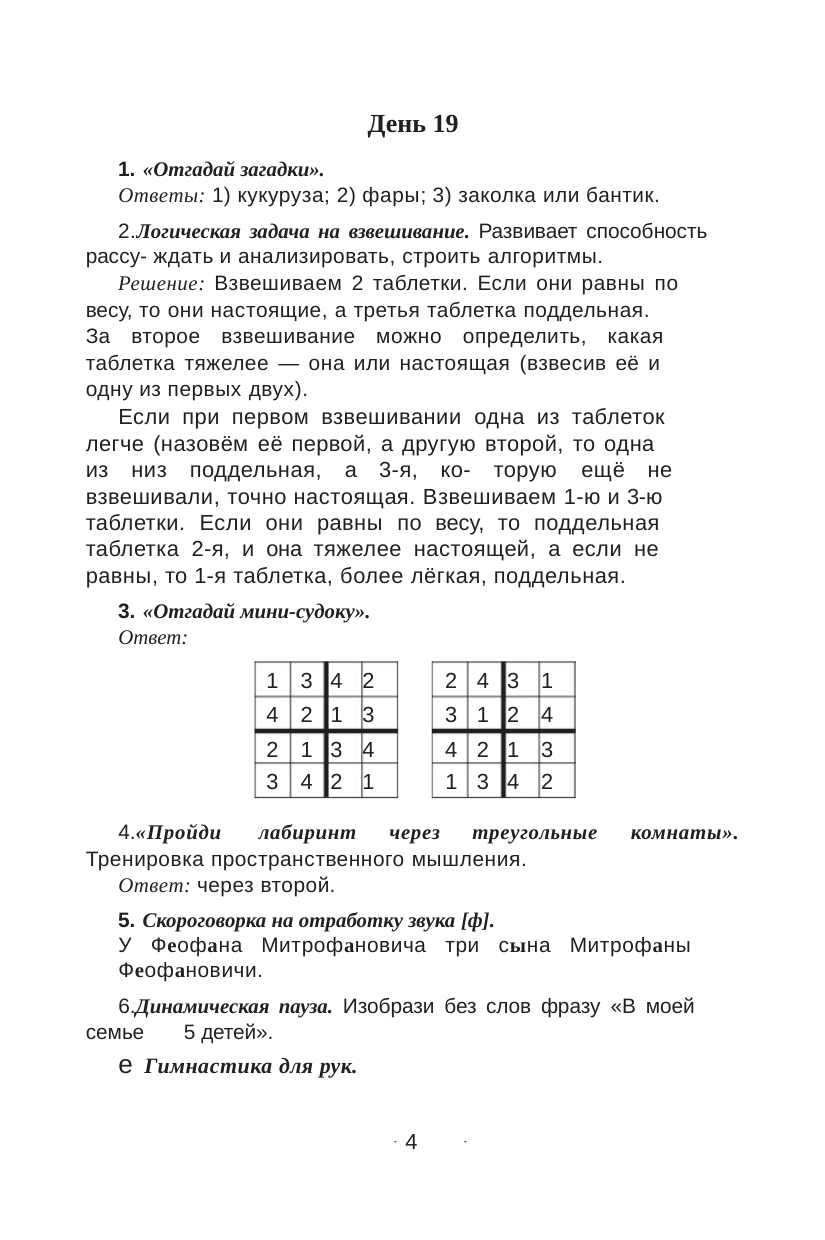

День 19
Фразеологизмы.
7.Расширение
словарного
запаса.
Знакомство с историей языка.
1. «Отгадай загадки».
Ответы: 1) кукуруза; 2) фары; 3) заколка или бантик.
Ответы:
1) Без
сучка
без
задоринки
—
хорошо,
2.Логическая задача на взвешивание. Развивает способность
рассу- ждать и анализировать, строить алгоритмы.
Решение: Взвешиваем 2 таблетки. Если они равны по
весу, то они настоящие, а третья таблетка поддельная.
За второе взвешивание можно определить, какая
таблетка тяжелее — она или настоящая (взвесив её и
одну из первых двух).
безукоризненно, без за- труднений.
Выражение пришло из речи столяров и плотников.
Первоначаль- но его употребляли, говоря о древесине,
досках высокого качества и о тщательной обработке
древесины. Задоринка — шероховатость, зацепина на
поверхности гладко выструганной доски. Буквально
обозначает: без каких-либо изъянов, гладко.
Если при первом взвешивании одна из таблеток
легче (назовём её первой, а другую второй, то одна
из низ поддельная, а 3-я, ко- торую ещё не
взвешивали, точно настоящая. Взвешиваем 1-ю и 3-ю
таблетки. Если они равны по весу, то поддельная
таблетка 2-я, и она тяжелее настоящей, а если не
равны, то 1-я таблетка, более лёгкая, поддельная.
2)Бить баклуши — ничего не делать, бездельничать;
без пользы, праздно проводить время.
Фразеологизм восходит к названию игры, основная
цель кото- рой
—
сбить небольшие деревянные
палочки, или баклуши. С точки зрения занятых людей,
сбивать баклуши — пустая трата времени.
3)Довести до белого каления
—
приводить
в
состояние крайнего раздражения, полной потери
самообладания.
3. «Отгадай мини-судоку».
Ответ:
Первоначально
оборот
означал:
постепенно

1 3 4 2
4 2 1 3
2 1 3 4
3 4 2 1
2 4 3 1
3 1 2 4
4 2 1 3
1 3 4 2
нагревать металл (металлическое изделие) до такой
степени, что он сначала делался красным (красное
каление), потом при очень высокой температу- ре —
белым (белое каление).
8.Расширение словарного запаса. Напиши обычное
название жи- телей каждой страны.
4.«Пройди
лабиринт
через
треугольные
комнаты».
Тренировка пространственного мышления.
Ответ: россияне, греки, немцы, швейцарцы, финны,
австрийцы, чилийцы, американцы.
Ответ: через второй.
9.Фонетический анализ слова. Сколько в русском языке
названий месяцев, состоящих ровно из пяти звуков?
Ответ: 1 — апрель.
5. Скороговорка на отработку звука [ф].
У Феофана Митрофановича три сына Митрофаны
Феофановичи.
6.Динамическая пауза. Изобрази без слов фразу «В моей
10.
Установление
причинно-следственных
связей.
семье
5 детей».
Перечисли и за- пиши профессии людей, которые делали
предметы и которым они необходимы для работы (стол,
телевизор, тетрадь, книга, дорога).
e Гимнастика для рук.
Например: стол — столяр, дизайнер, продавец,
4
4